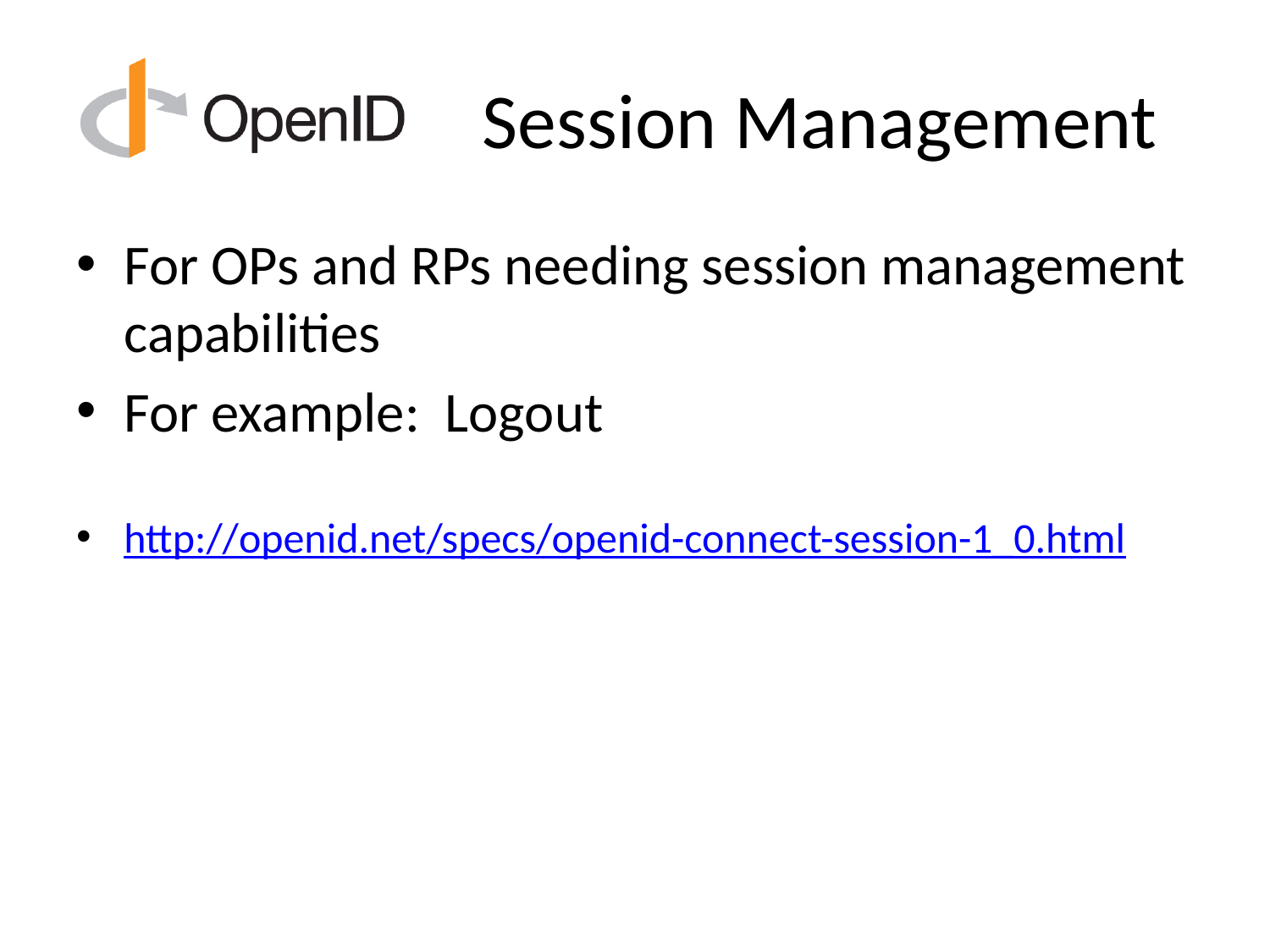

# Session Management
For OPs and RPs needing session management capabilities
For example:  Logout

http://openid.net/specs/openid-connect-session-1_0.html